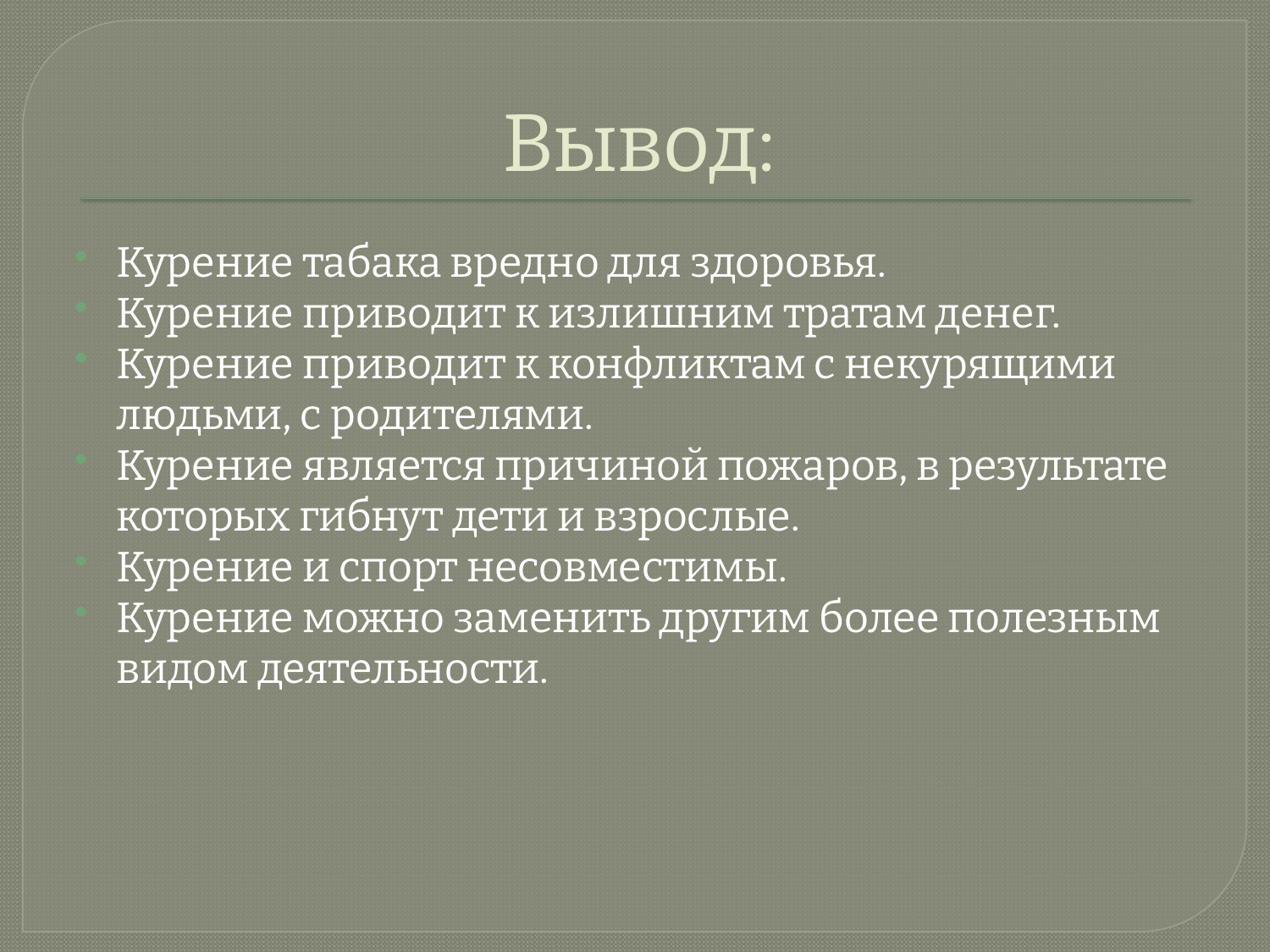

# Вывод:
Курение табака вредно для здоровья.
Курение приводит к излишним тратам денег.
Курение приводит к конфликтам с некурящими людьми, с родителями.
Курение является причиной пожаров, в результате которых гибнут дети и взрослые.
Курение и спорт несовместимы.
Курение можно заменить другим более полезным видом деятельности.